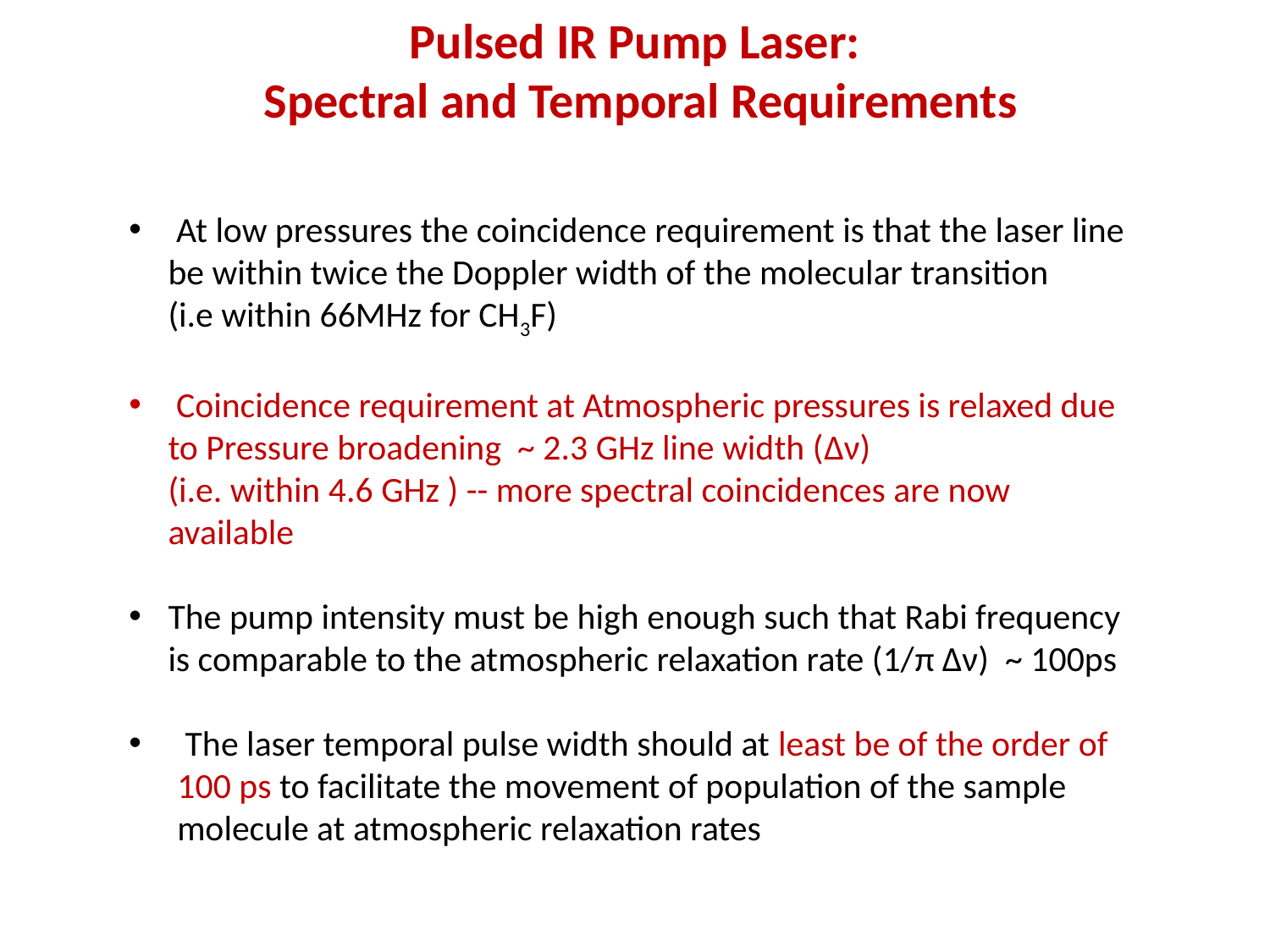

Pulsed IR Pump Laser:
 Spectral and Temporal Requirements
 At low pressures the coincidence requirement is that the laser line be within twice the Doppler width of the molecular transition       (i.e within 66MHz for CH3F)

 Coincidence requirement at Atmospheric pressures is relaxed due to Pressure broadening  ~ 2.3 GHz line width (Δν)                                (i.e. within 4.6 GHz ) -- more spectral coincidences are now available

The pump intensity must be high enough such that Rabi frequency is comparable to the atmospheric relaxation rate (1/π Δν)  ~ 100ps

 The laser temporal pulse width should at least be of the order of 100 ps to facilitate the movement of population of the sample molecule at atmospheric relaxation rates